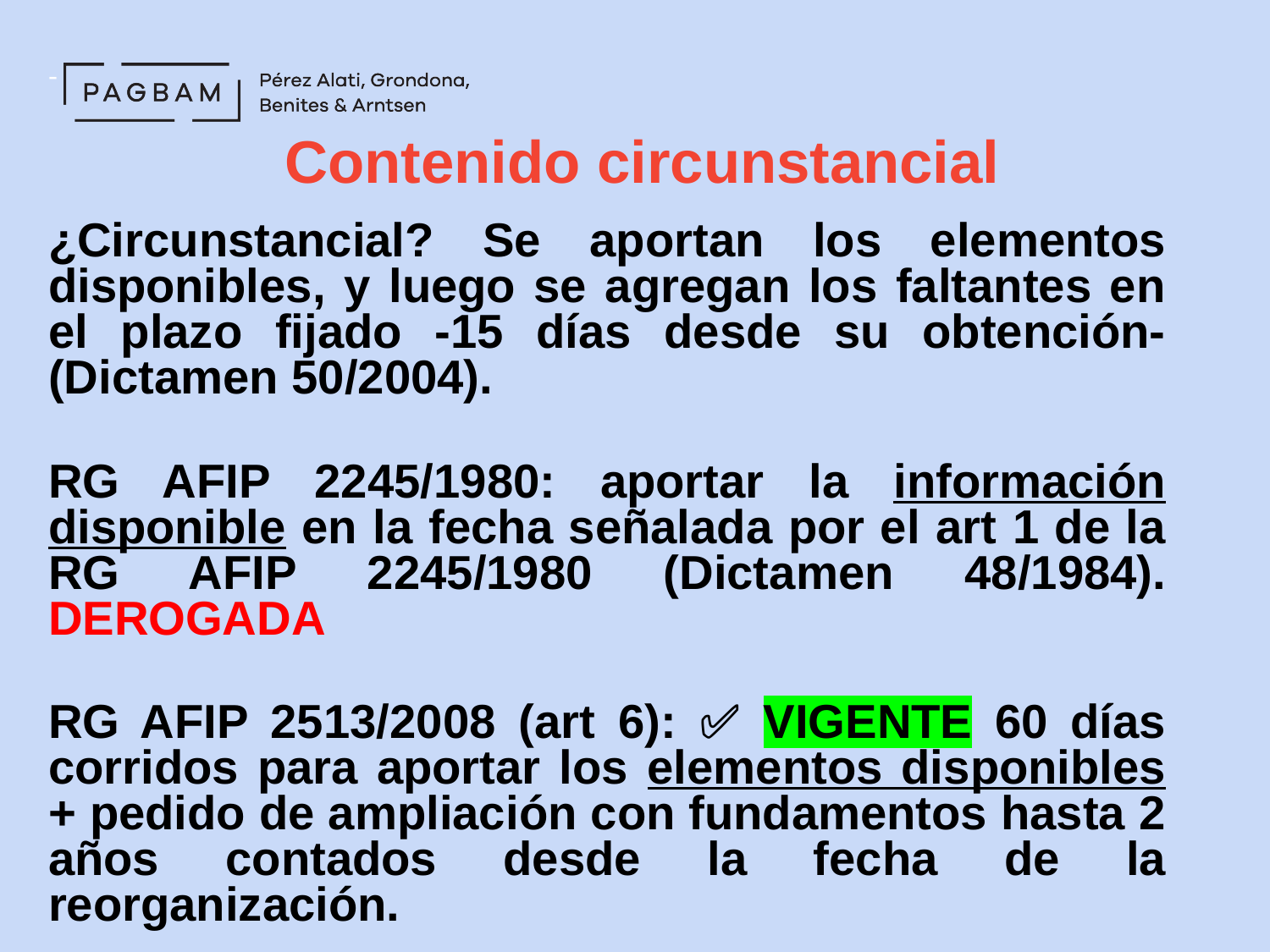

-

¿Circunstancial? Se aportan los elementos disponibles, y luego se agregan los faltantes en el plazo fijado -15 días desde su obtención- (Dictamen 50/2004).

RG AFIP 2245/1980: aportar la información disponible en la fecha señalada por el art 1 de la RG AFIP 2245/1980 (Dictamen 48/1984). DEROGADA

RG AFIP 2513/2008 (art 6): ✅ VIGENTE 60 días corridos para aportar los elementos disponibles + pedido de ampliación con fundamentos hasta 2 años contados desde la fecha de la reorganización.

# Contenido circunstancial